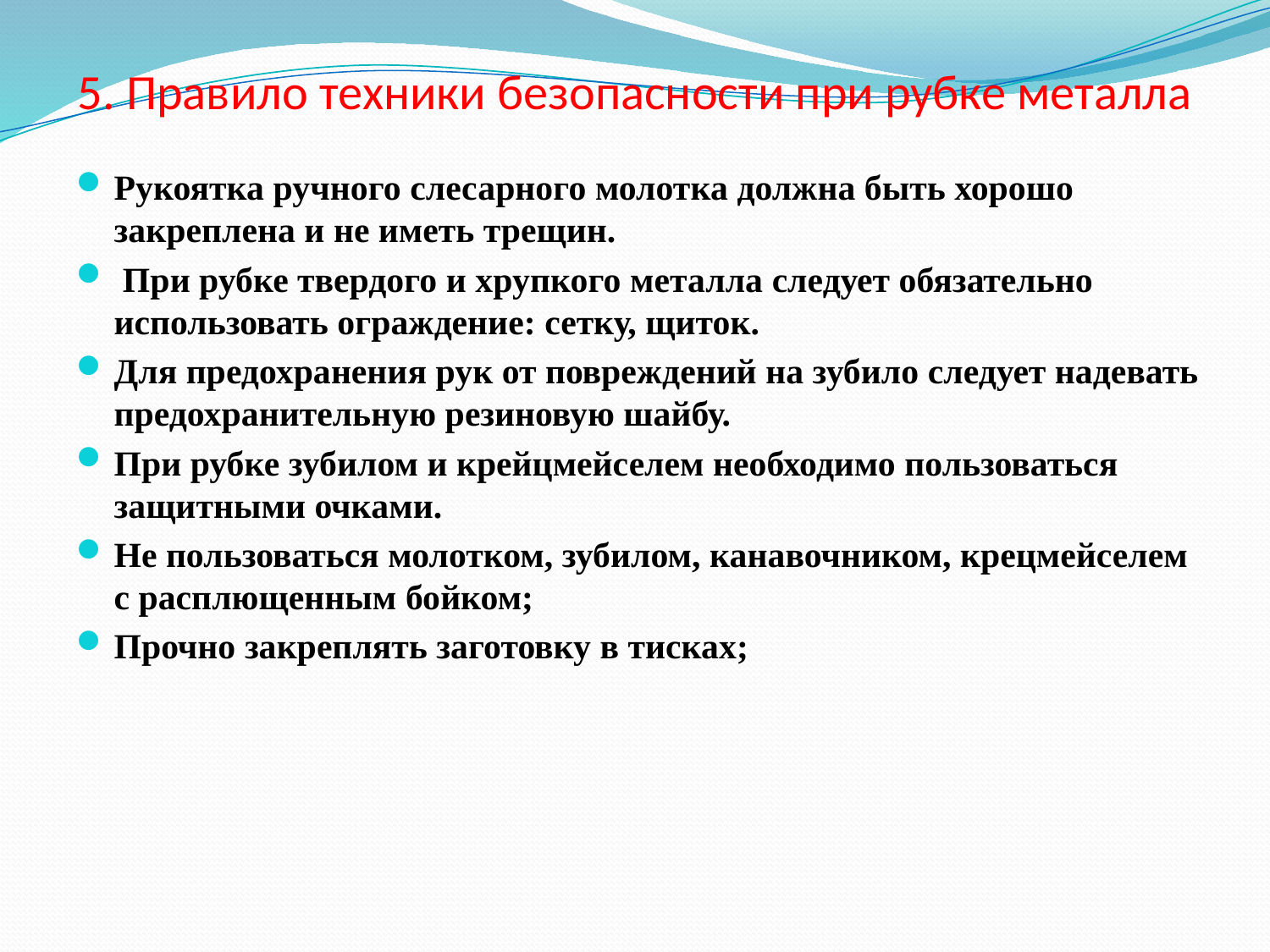

# 5. Правило техники безопасности при рубке металла
Рукоятка ручного слесарного молотка должна быть хорошо закреплена и не иметь трещин.
 При рубке твердого и хрупкого металла следует обязательно использовать ограждение: сетку, щиток.
Для предохранения рук от повреждений на зубило следует надевать предохранительную резиновую шайбу.
При рубке зубилом и крейцмейселем необходимо пользоваться защитными очками.
Не пользоваться молотком, зубилом, канавочником, крецмейселем с расплющенным бойком;
Прочно закреплять заготовку в тисках;